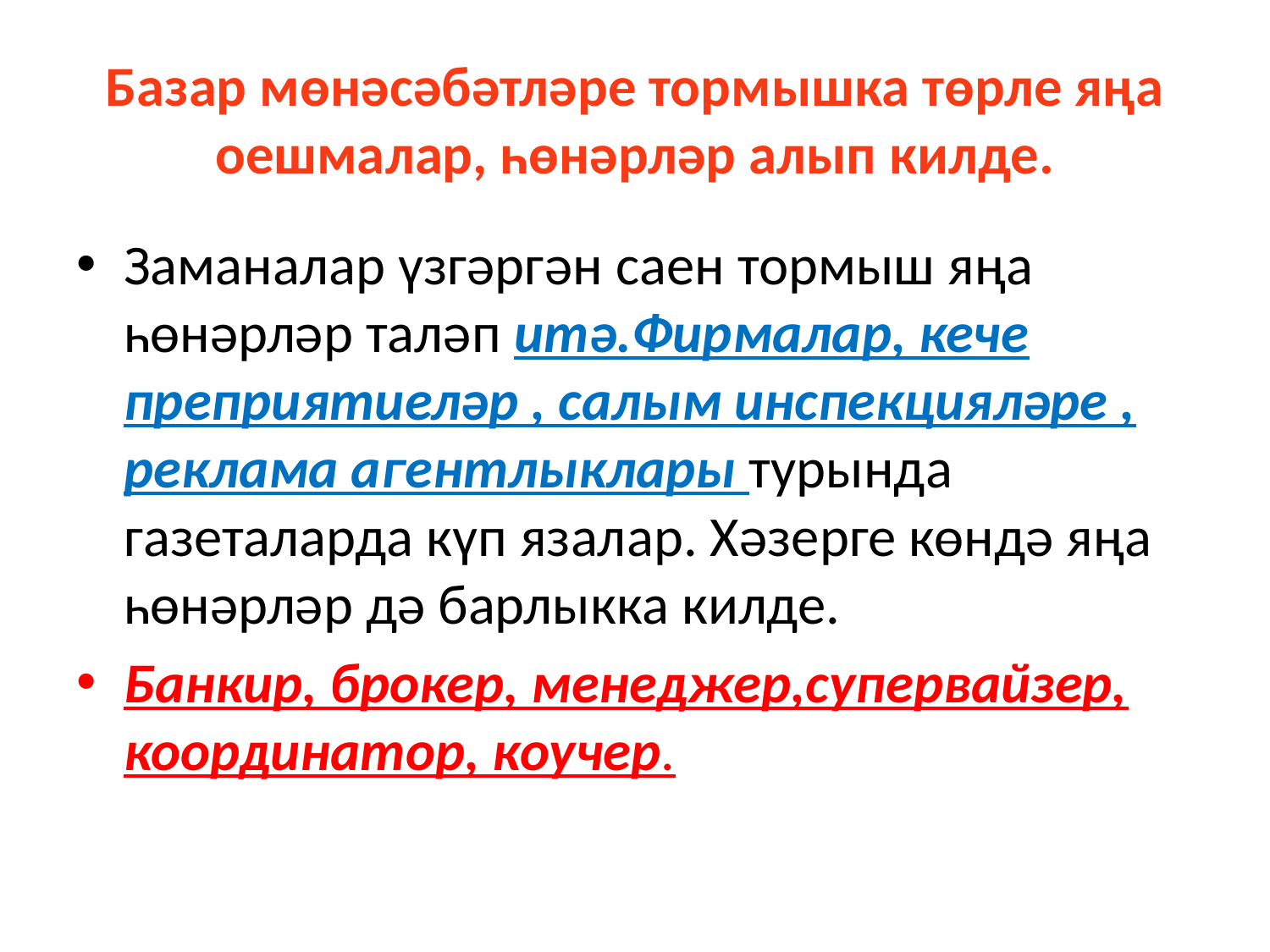

# Базар мөнәсәбәтләре тормышка төрле яңа оешмалар, һөнәрләр алып килде.
Заманалар үзгәргән саен тормыш яңа һөнәрләр таләп итә.Фирмалар, кече преприятиеләр , салым инспекцияләре , реклама агентлыклары турында газеталарда күп язалар. Хәзерге көндә яңа һөнәрләр дә барлыкка килде.
Банкир, брокер, менеджер,супервайзер, координатор, коучер.